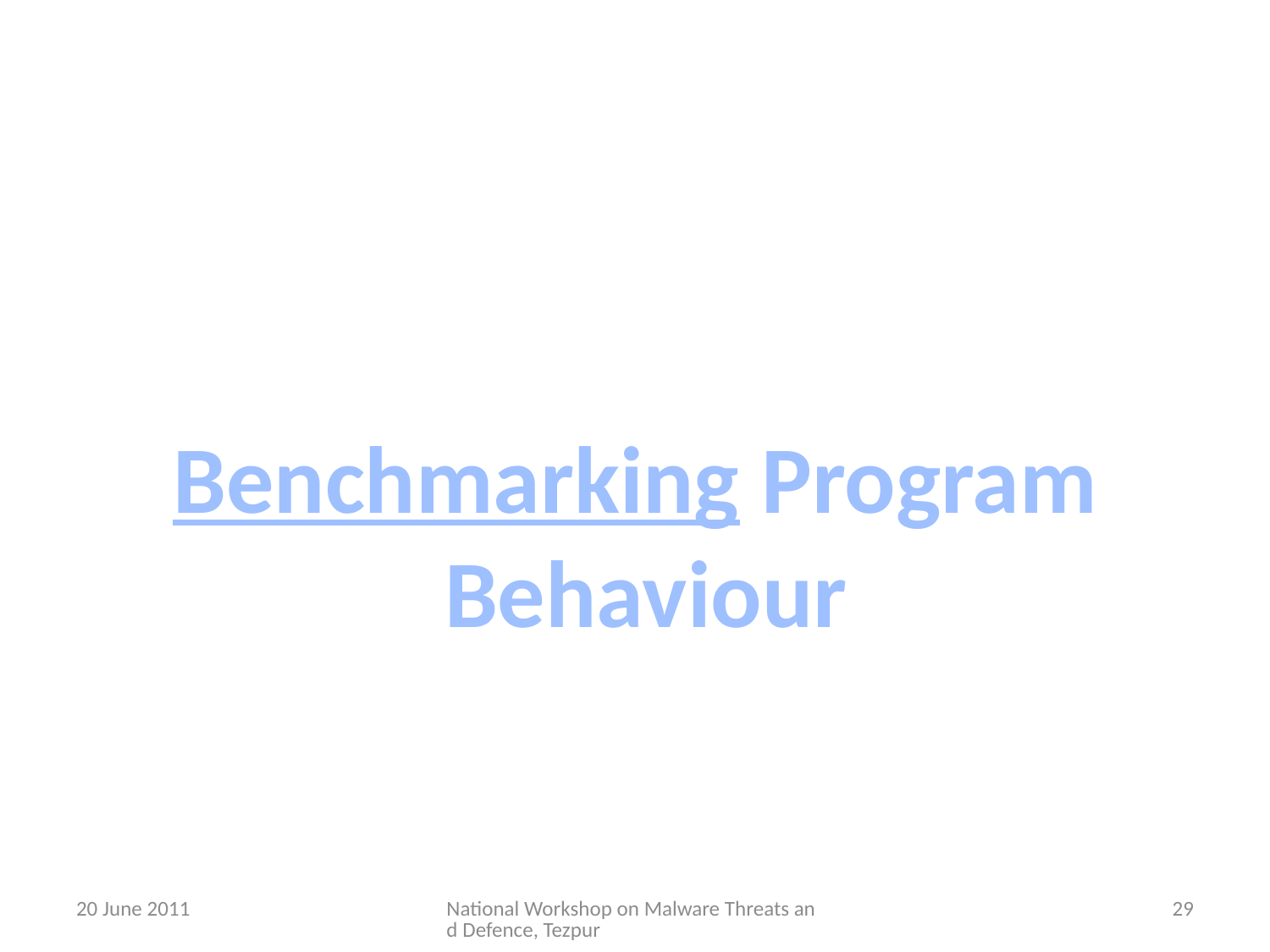

Benchmarking Program
 Behaviour
20 June 2011
National Workshop on Malware Threats and Defence, Tezpur
29